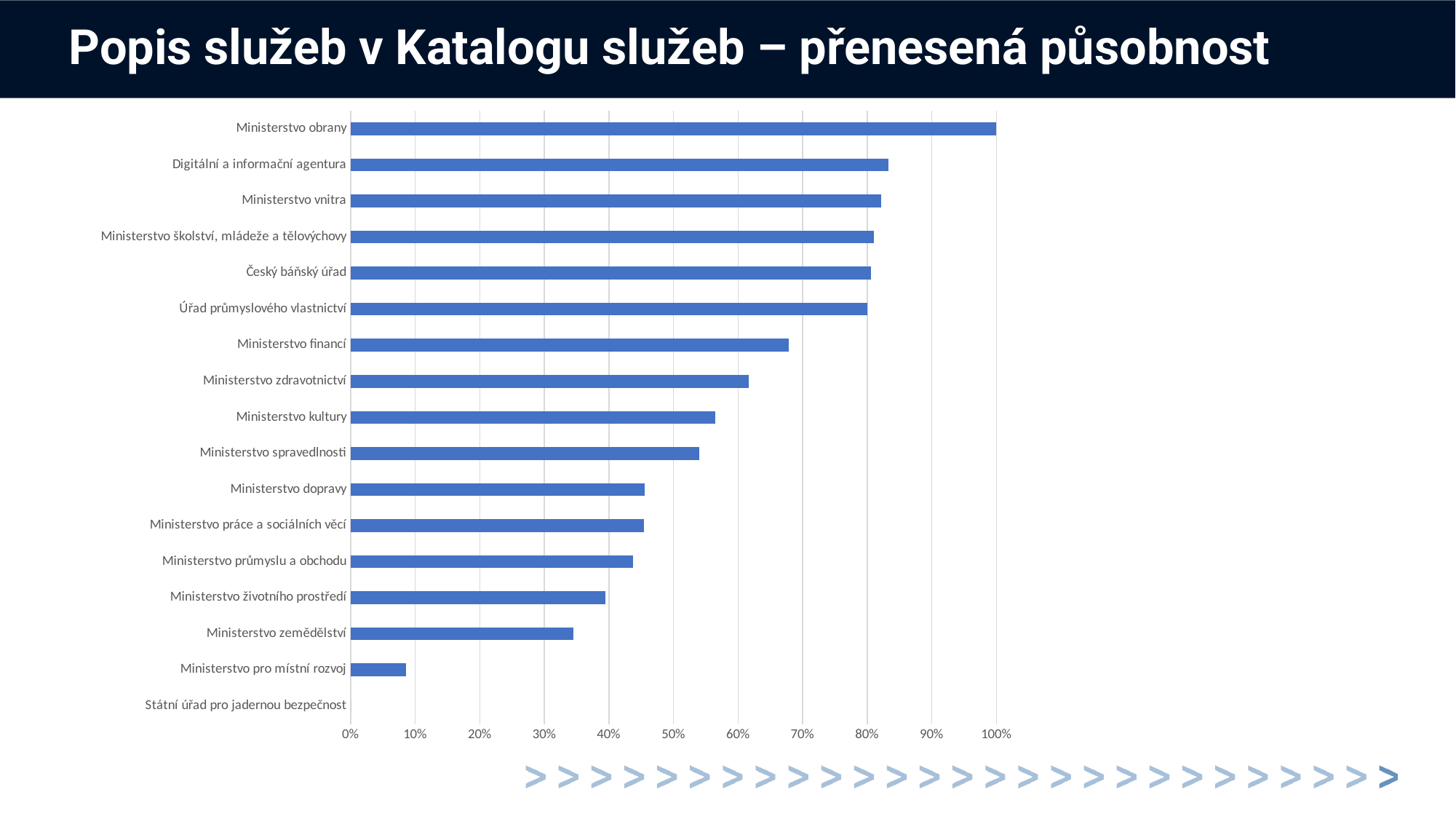

# Popis služeb v Katalogu služeb – přenesená působnost

### Chart

| Category | procent |
|---|---|
| Státní úřad pro jadernou bezpečnost | 0.0 |
| Ministerstvo pro místní rozvoj | 0.08552631578947369 |
| Ministerstvo zemědělství | 0.34444444444444444 |
| Ministerstvo životního prostředí | 0.39408866995073893 |
| Ministerstvo průmyslu a obchodu | 0.4375 |
| Ministerstvo práce a sociálních věcí | 0.45454545454545453 |
| Ministerstvo dopravy | 0.4551282051282051 |
| Ministerstvo spravedlnosti | 0.54 |
| Ministerstvo kultury | 0.5641025641025641 |
| Ministerstvo zdravotnictví | 0.6166666666666667 |
| Ministerstvo financí | 0.6785714285714286 |
| Úřad průmyslového vlastnictví | 0.8 |
| Český báňský úřad | 0.8055555555555556 |
| Ministerstvo školství, mládeže a tělovýchovy | 0.8105263157894737 |
| Ministerstvo vnitra | 0.8210526315789474 |
| Digitální a informační agentura | 0.8333333333333334 |
| Ministerstvo obrany | 1.0 |